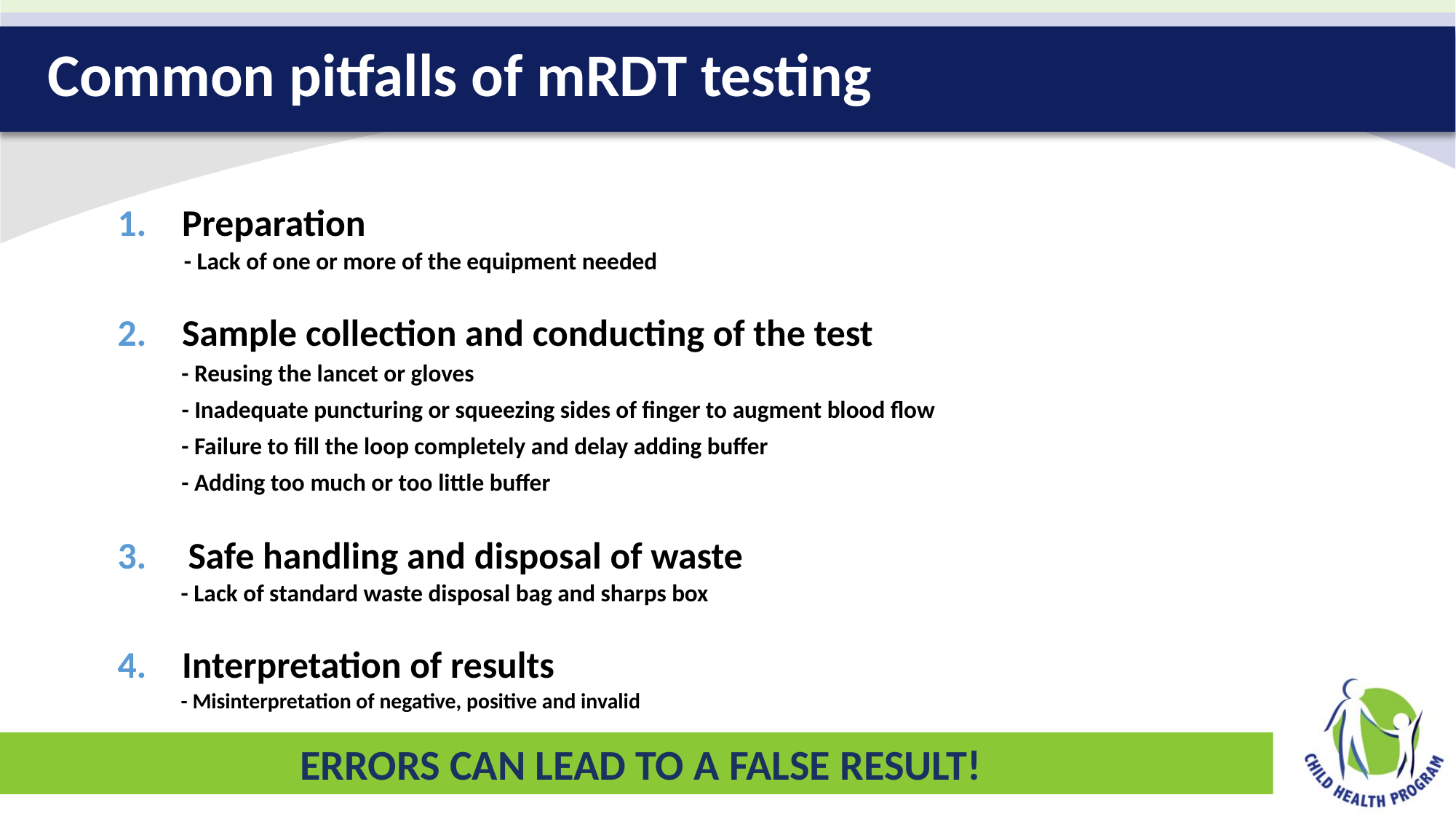

# Common pitfalls of mRDT testing
Preparation
- Lack of one or more of the equipment needed

Sample collection and conducting of the test
 - Reusing the lancet or gloves
 - Inadequate puncturing or squeezing sides of finger to augment blood flow
 - Failure to fill the loop completely and delay adding buffer
 - Adding too much or too little buffer

Safe handling and disposal of waste
- Lack of standard waste disposal bag and sharps box

Interpretation of results
- Misinterpretation of negative, positive and invalid

 ERRORS CAN LEAD TO A FALSE RESULT!